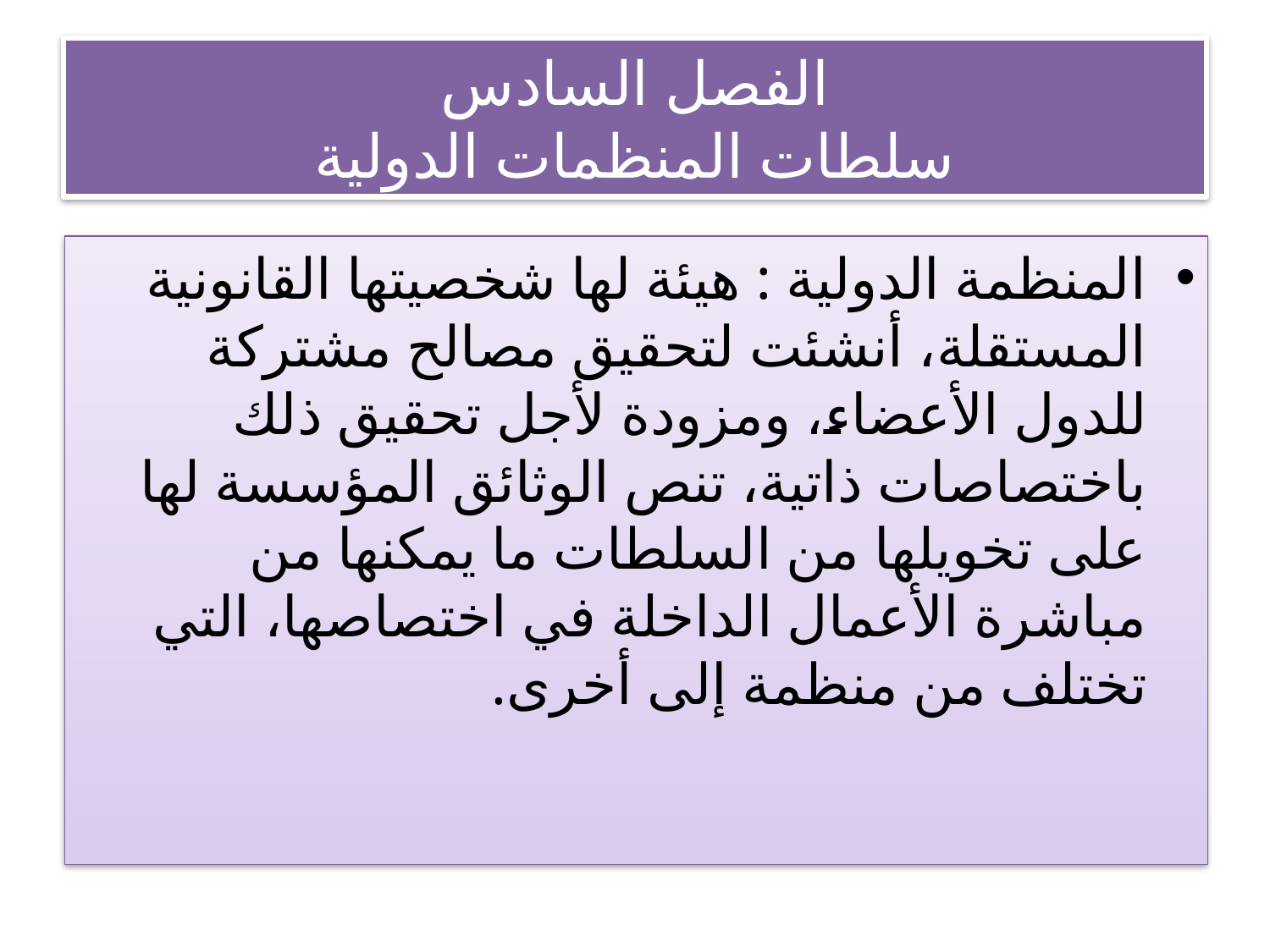

# الفصل السادس سلطات المنظمات الدولية
المنظمة الدولية : هيئة لها شخصيتها القانونية المستقلة، أنشئت لتحقيق مصالح مشتركة للدول الأعضاء، ومزودة لأجل تحقيق ذلك باختصاصات ذاتية، تنص الوثائق المؤسسة لها على تخويلها من السلطات ما يمكنها من مباشرة الأعمال الداخلة في اختصاصها، التي تختلف من منظمة إلى أخرى.